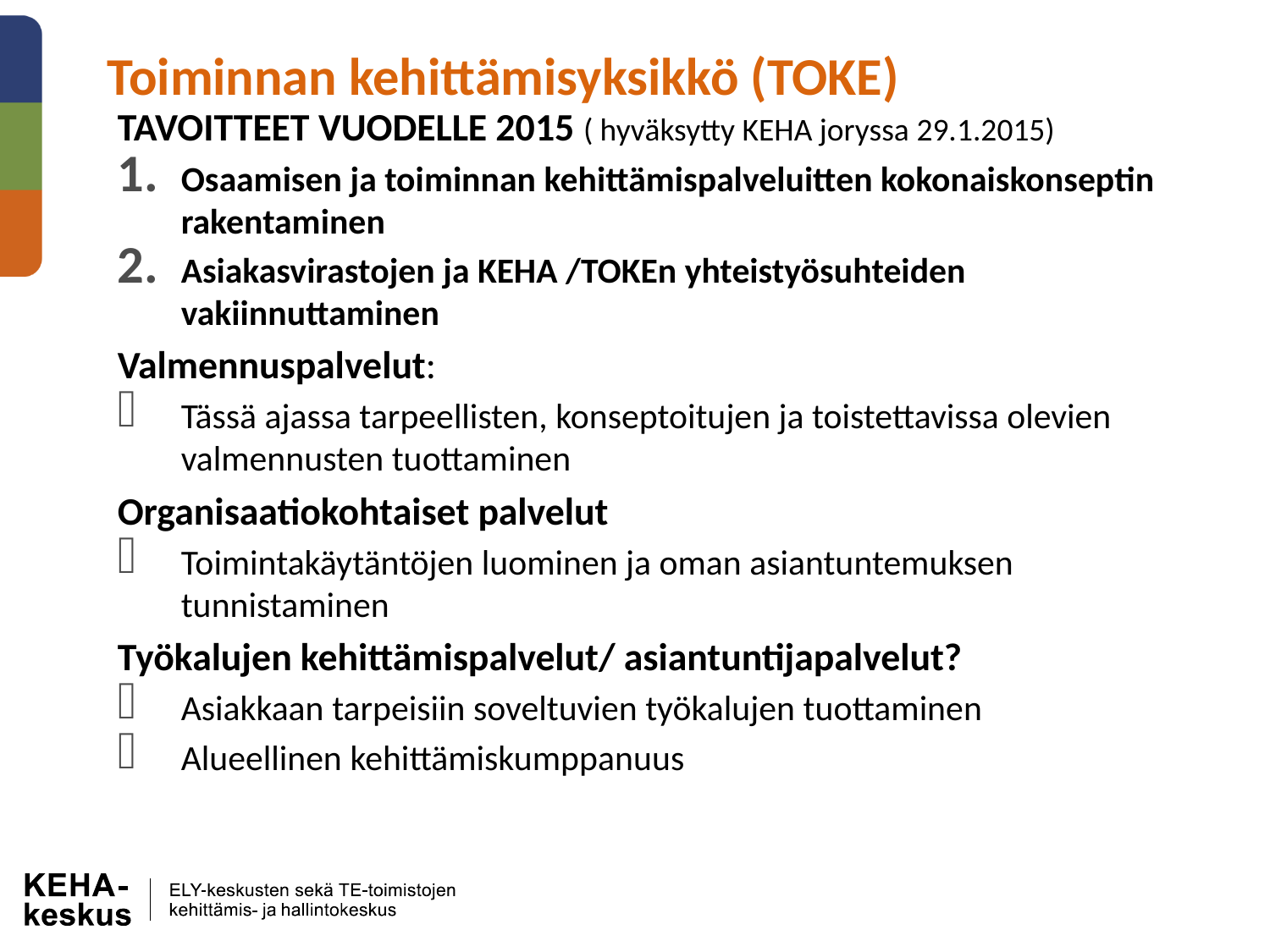

# Toiminnan kehittämisyksikkö (TOKE)
TAVOITTEET VUODELLE 2015 ( hyväksytty KEHA joryssa 29.1.2015)
Osaamisen ja toiminnan kehittämispalveluitten kokonaiskonseptin rakentaminen
Asiakasvirastojen ja KEHA /TOKEn yhteistyösuhteiden vakiinnuttaminen
Valmennuspalvelut:
Tässä ajassa tarpeellisten, konseptoitujen ja toistettavissa olevien valmennusten tuottaminen
Organisaatiokohtaiset palvelut
Toimintakäytäntöjen luominen ja oman asiantuntemuksen tunnistaminen
Työkalujen kehittämispalvelut/ asiantuntijapalvelut?
Asiakkaan tarpeisiin soveltuvien työkalujen tuottaminen
Alueellinen kehittämiskumppanuus